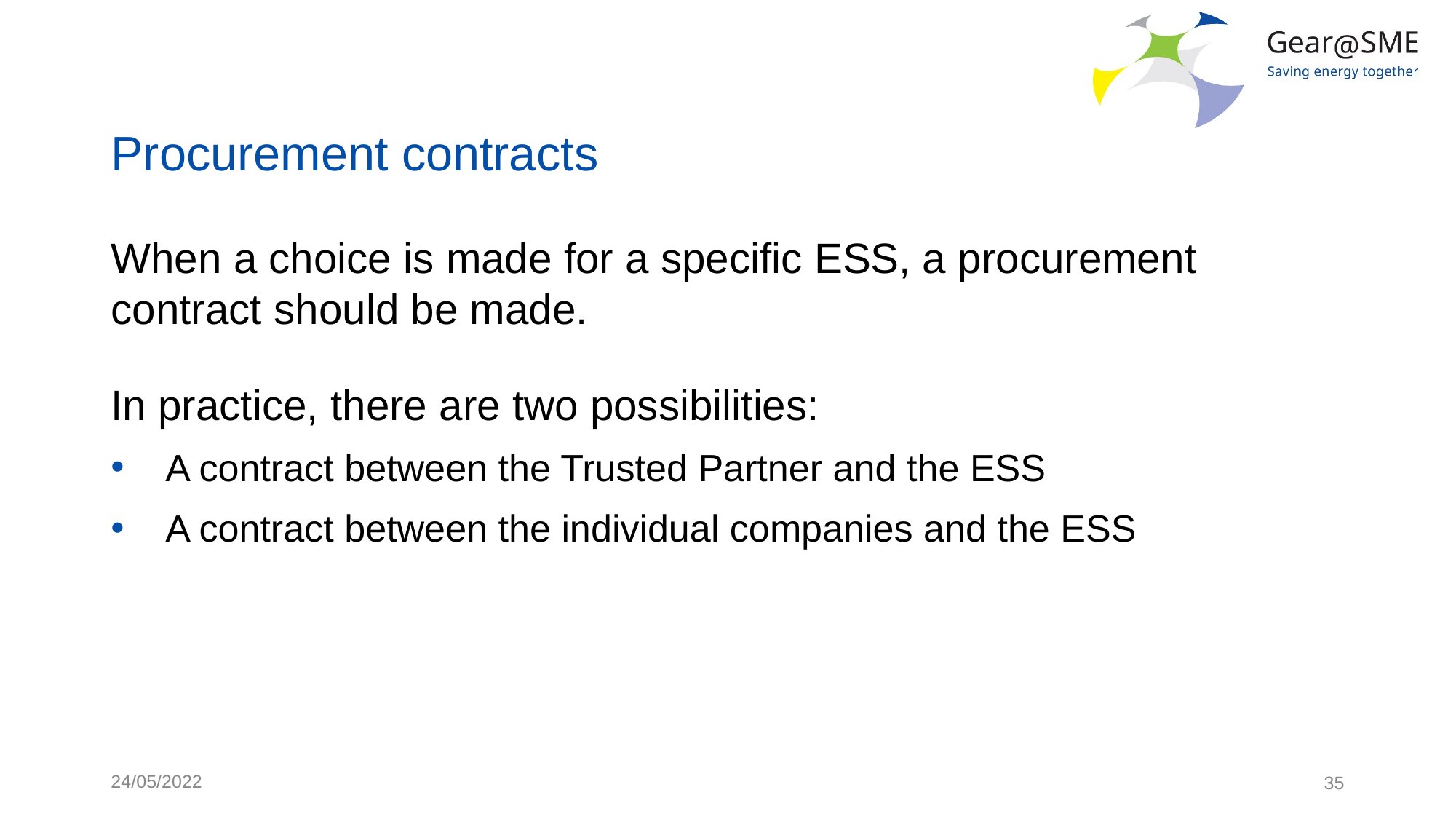

# Procurement contracts
When a choice is made for a specific ESS, a procurement contract should be made.

In practice, there are two possibilities:
A contract between the Trusted Partner and the ESS
A contract between the individual companies and the ESS

24/05/2022
35